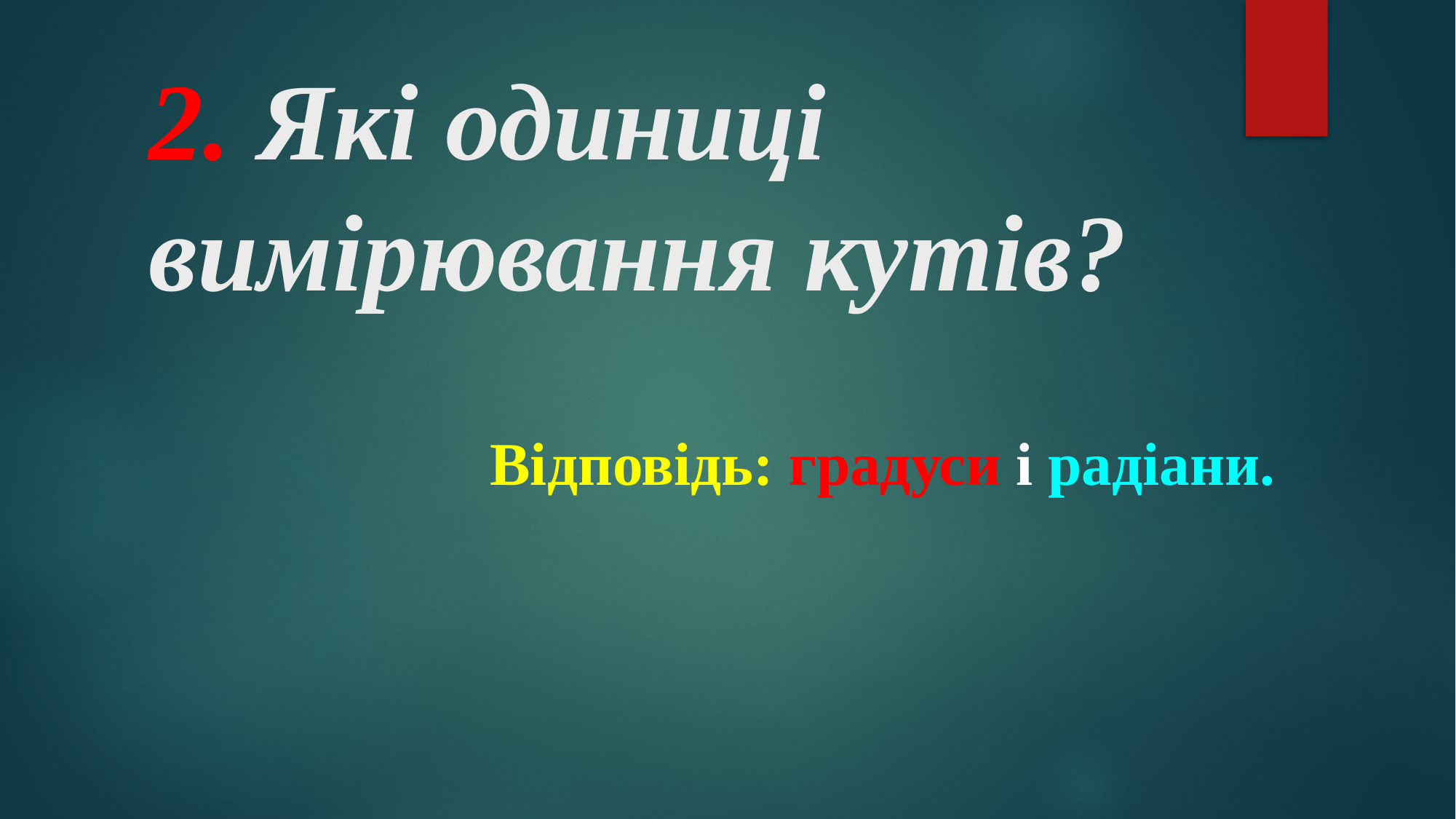

# 2. Які одиниці  вимірювання кутів?
Відповідь: градуси і радіани.